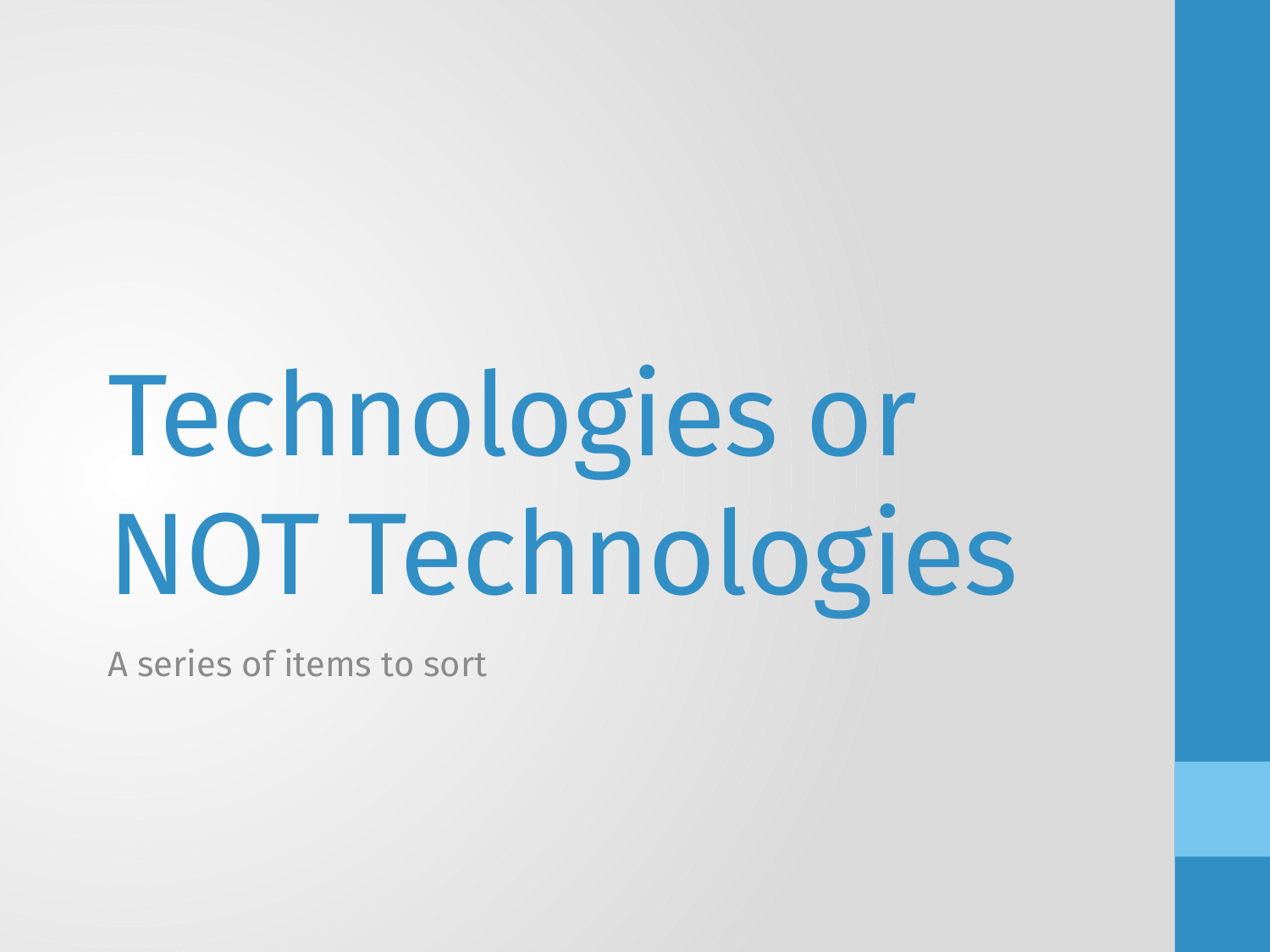

# Technologies or NOT Technologies
A series of items to sort